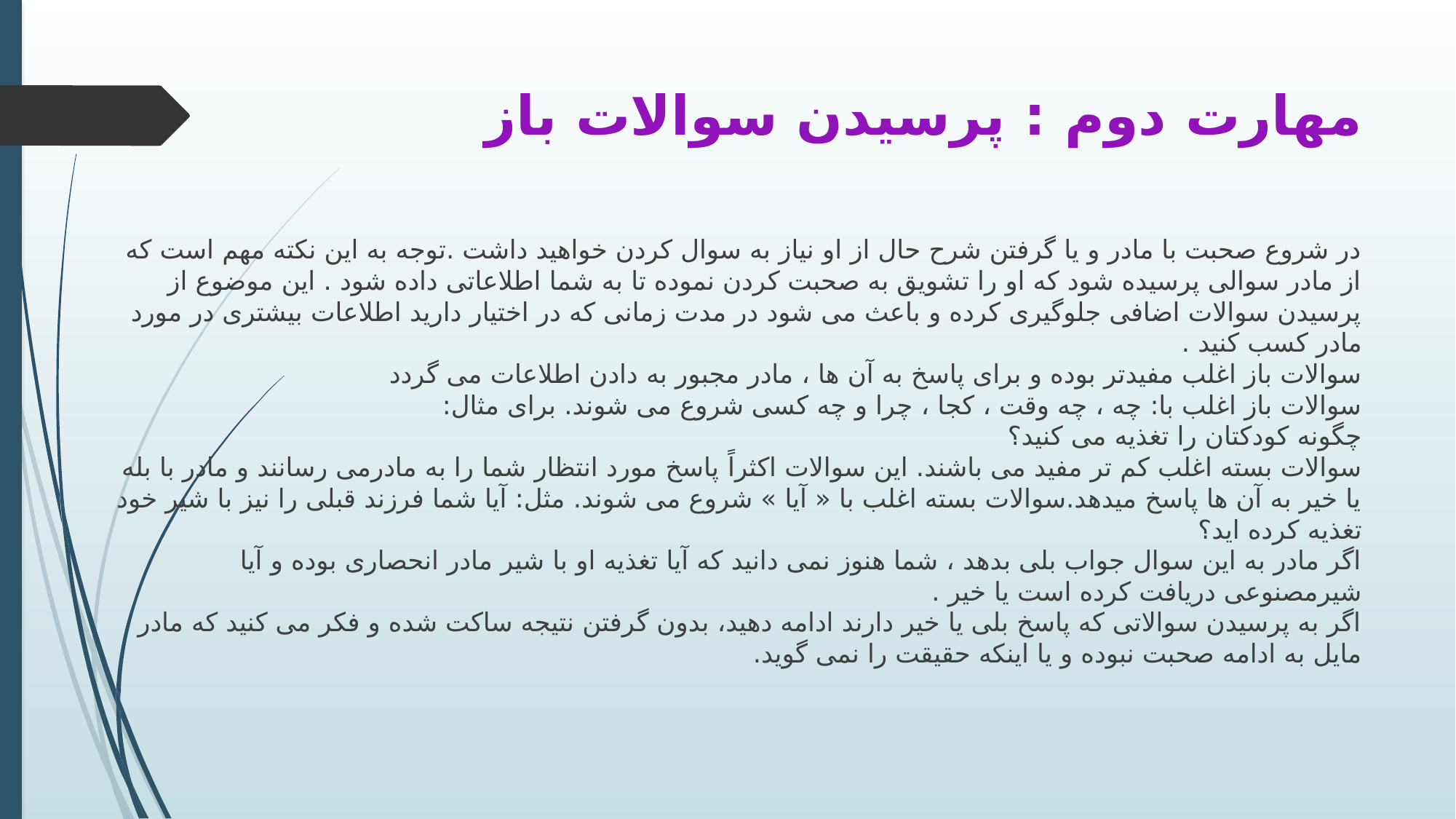

# مهارت دوم : پرسيدن سوالات باز
در شروع صحبت با مادر و یا گرفتن شرح حال از او نیاز به سوال کردن خواهید داشت .توجه به این نکته مهم است که از مادر سوالی پرسیده شود که او را تشویق به صحبت کردن نموده تا به شما اطلاعاتی داده شود . این موضوع از پرسیدن سوالات اضافی جلوگیری کرده و باعث می شود در مدت زمانی که در اختیار دارید اطلاعات بیشتری در مورد مادر کسب کنید .
سوالات باز اغلب مفیدتر بوده و برای پاسخ به آن ها ، مادر مجبور به دادن اطلاعات می گردد
سوالات باز اغلب با: چه ، چه وقت ، کجا ، چرا و چه کسی شروع می شوند. برای مثال:
چگونه کودکتان را تغذیه می کنید؟
سوالات بسته اغلب کم تر مفید می باشند. این سوالات اکثراً پاسخ مورد انتظار شما را به مادرمی رسانند و مادر با بله یا خیر به آن ها پاسخ میدهد.سوالات بسته اغلب با « آیا » شروع می شوند. مثل: آیا شما فرزند قبلی را نیز با شیر خود تغذیه کرده اید؟
اگر مادر به این سوال جواب بلی بدهد ، شما هنوز نمی دانید که آیا تغذیه او با شیر مادر انحصاری بوده و آیا شیرمصنوعی دریافت کرده است یا خیر .
اگر به پرسیدن سوالاتی که پاسخ بلی یا خیر دارند ادامه دهید، بدون گرفتن نتیجه ساکت شده و فکر می کنید که مادر مایل به ادامه صحبت نبوده و یا اینکه حقیقت را نمی گوید.